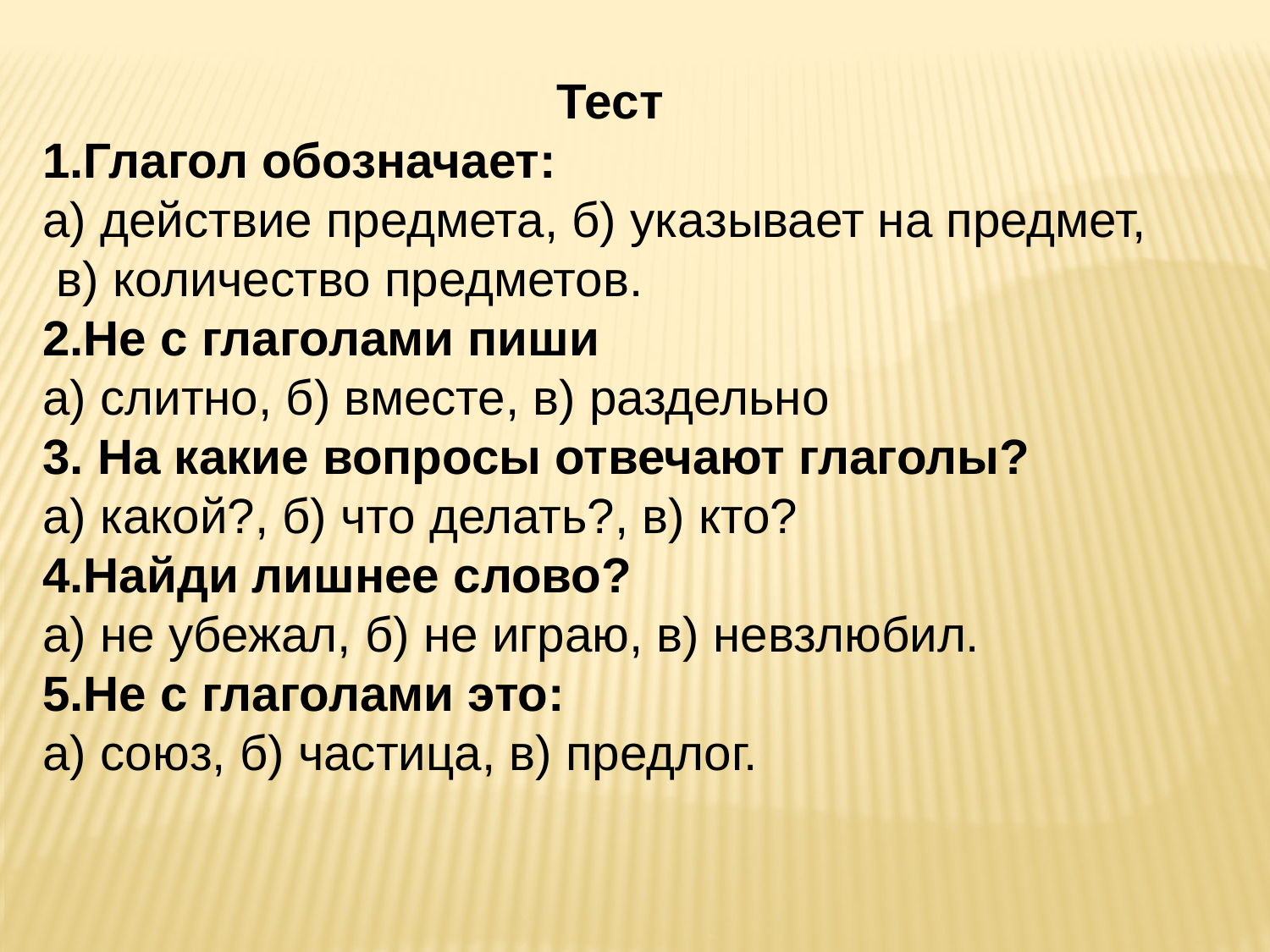

Тест
1.Глагол обозначает:
а) действие предмета, б) указывает на предмет,
 в) количество предметов.
2.Не с глаголами пиши
а) слитно, б) вместе, в) раздельно
3. На какие вопросы отвечают глаголы?
а) какой?, б) что делать?, в) кто?
4.Найди лишнее слово?
а) не убежал, б) не играю, в) невзлюбил.
5.Не с глаголами это:
а) союз, б) частица, в) предлог.